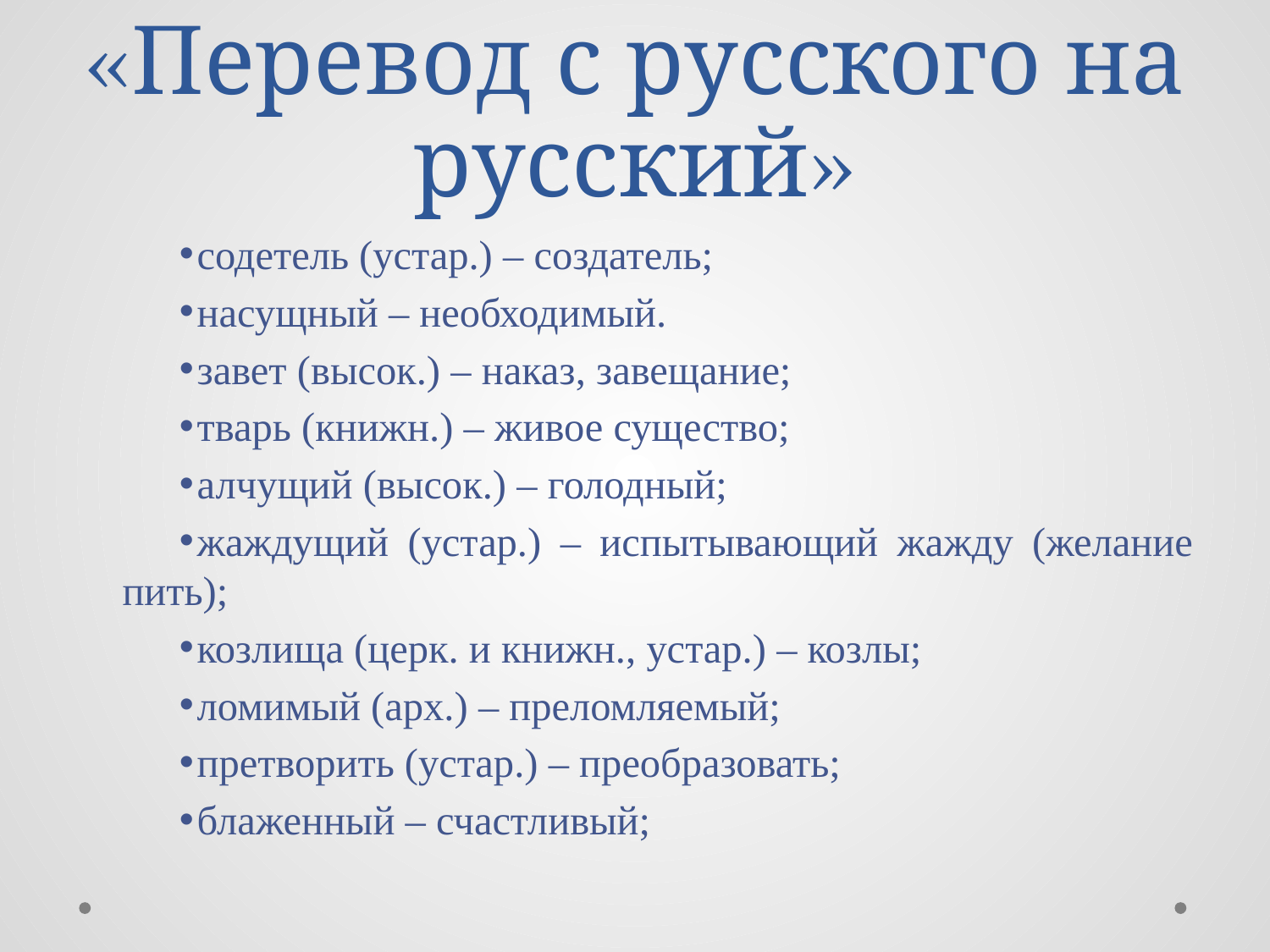

# «Перевод с русского на русский»
содетель (устар.) – создатель;
насущный – необходимый.
завет (высок.) – наказ, завещание;
тварь (книжн.) – живое существо;
алчущий (высок.) – голодный;
жаждущий (устар.) – испытывающий жажду (желание пить);
козлища (церк. и книжн., устар.) – козлы;
ломимый (арх.) – преломляемый;
претворить (устар.) – преобразовать;
блаженный – счастливый;